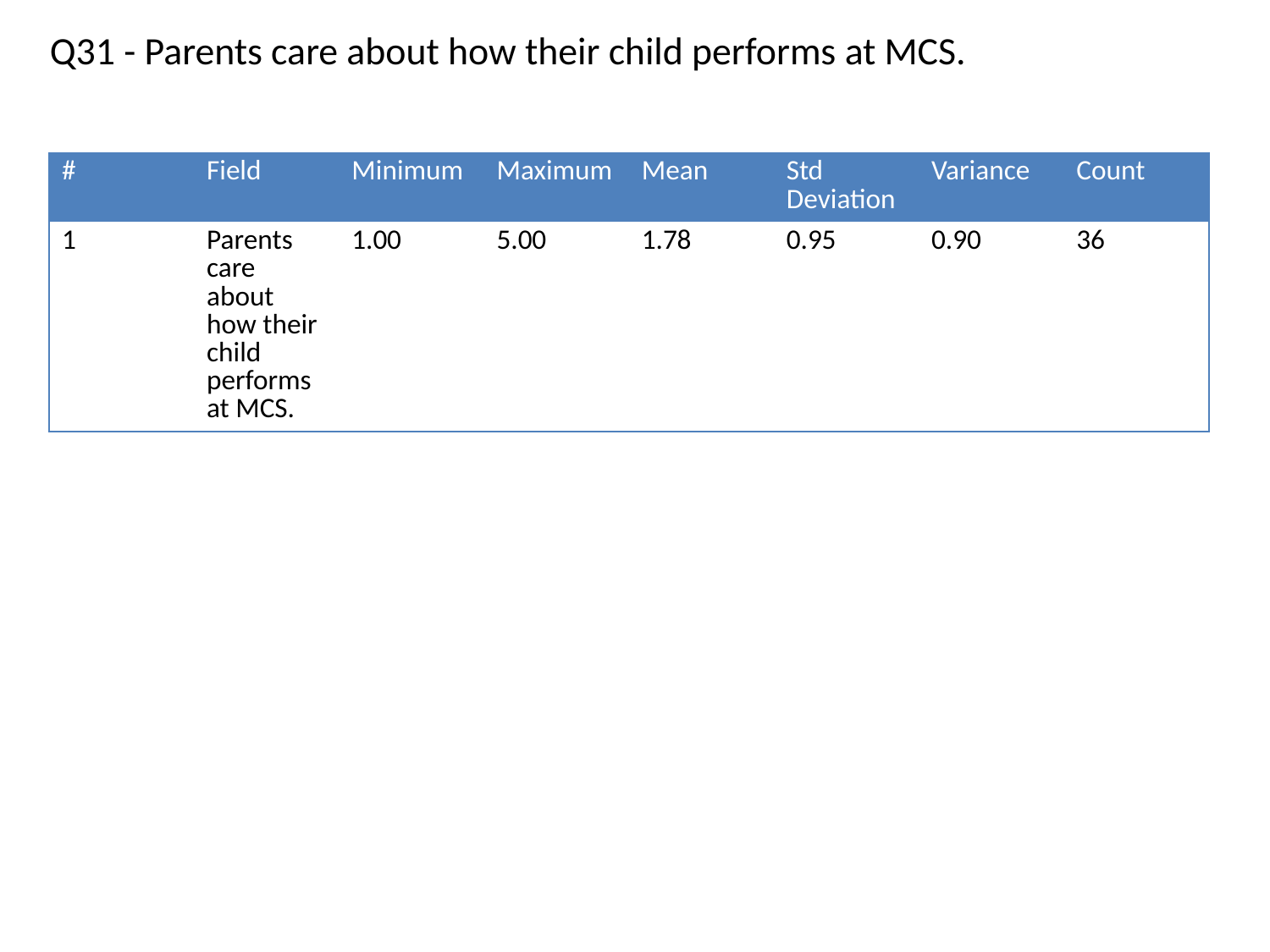

Q31 - Parents care about how their child performs at MCS.
| # | Field | Minimum | Maximum | Mean | Std Deviation | Variance | Count |
| --- | --- | --- | --- | --- | --- | --- | --- |
| 1 | Parents care about how their child performs at MCS. | 1.00 | 5.00 | 1.78 | 0.95 | 0.90 | 36 |